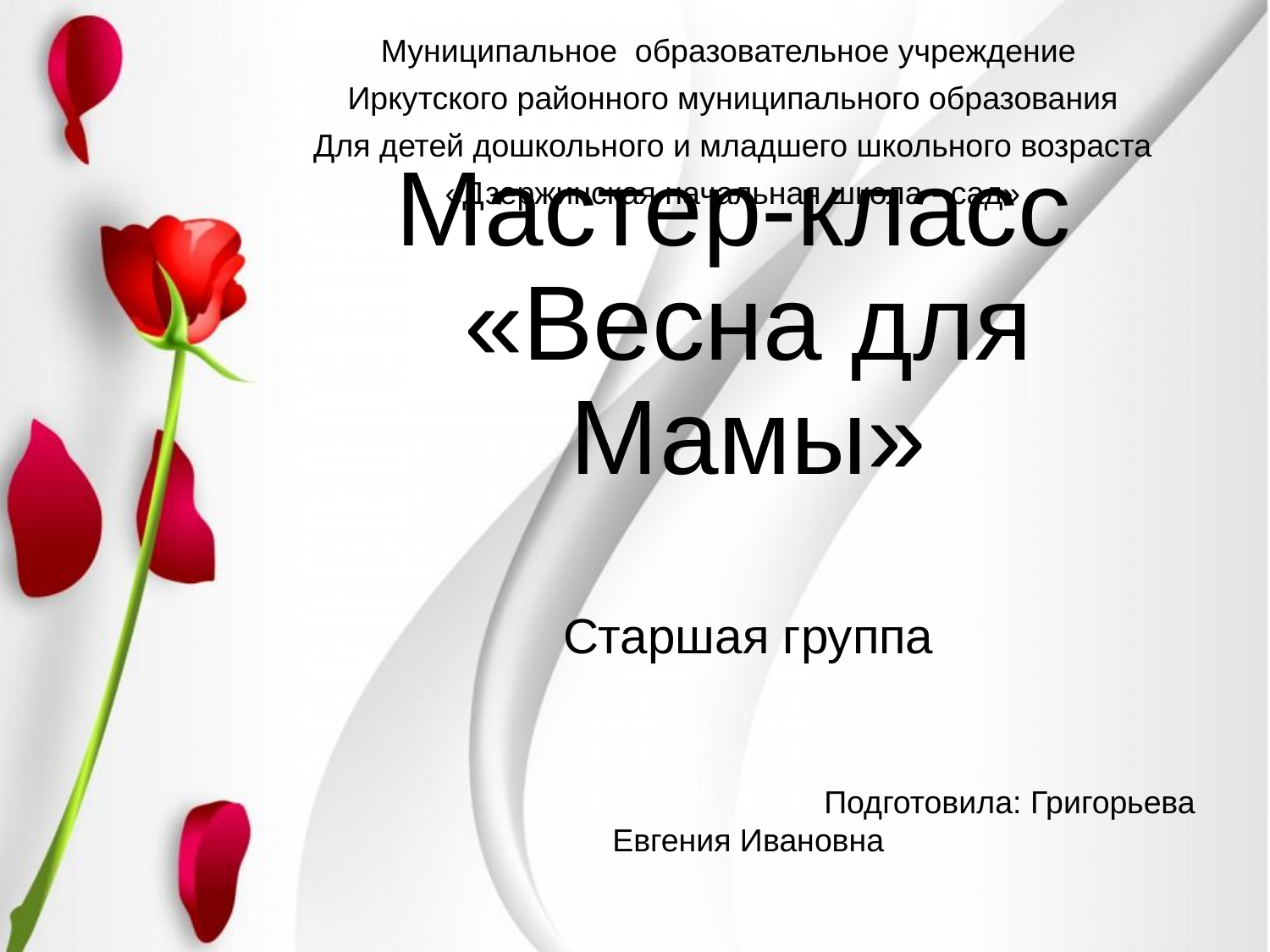

Муниципальное  образовательное учреждение
Иркутского районного муниципального образования
Для детей дошкольного и младшего школьного возраста
«Дзержинская начальная школа - сад»
# Мастер-класс «Весна для Мамы» Старшая группа Подготовила: Григорьева Евгения Ивановна